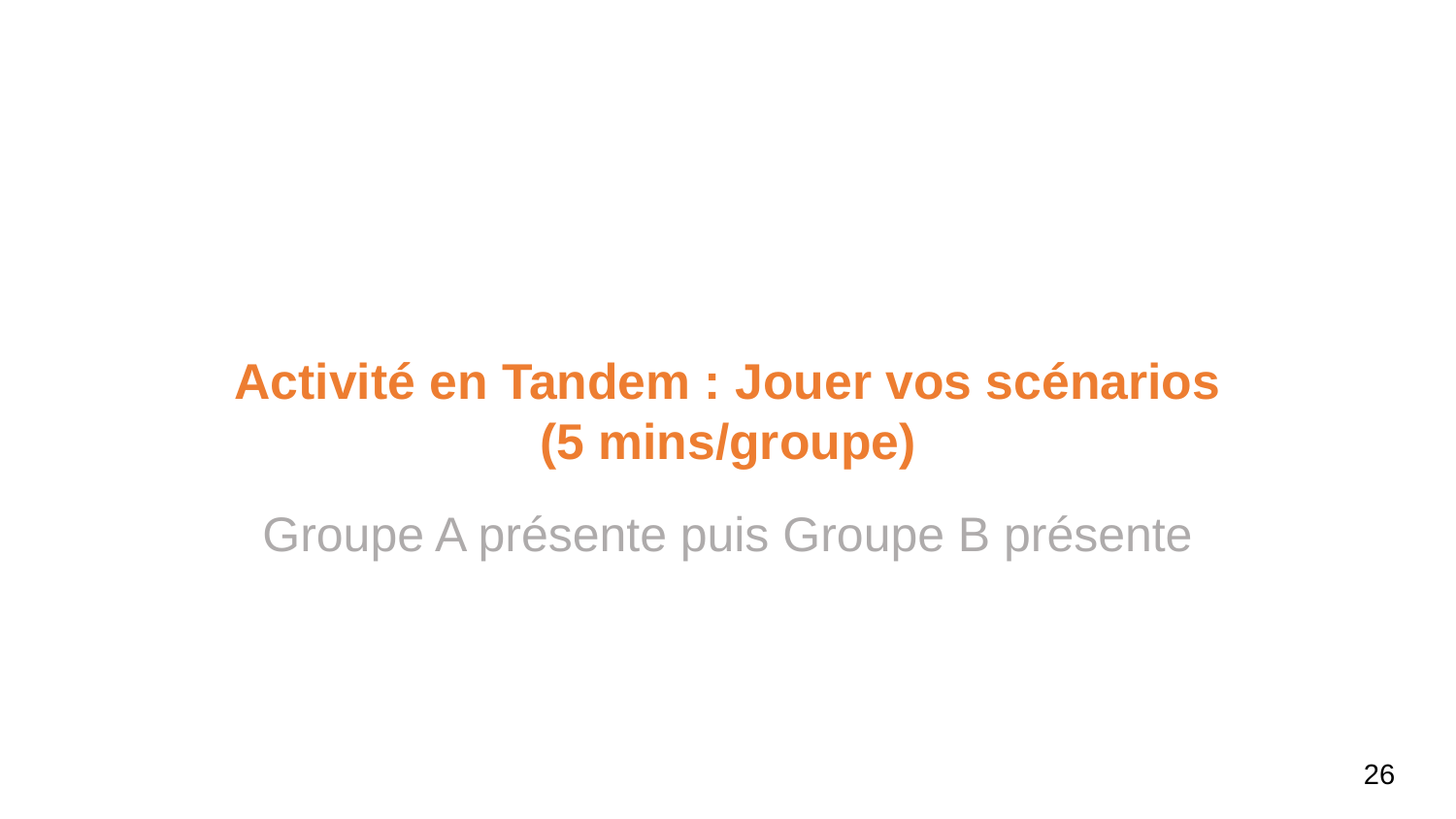

# Activité en Tandem : Jouer vos scénarios
(5 mins/groupe)
Groupe A présente puis Groupe B présente
26